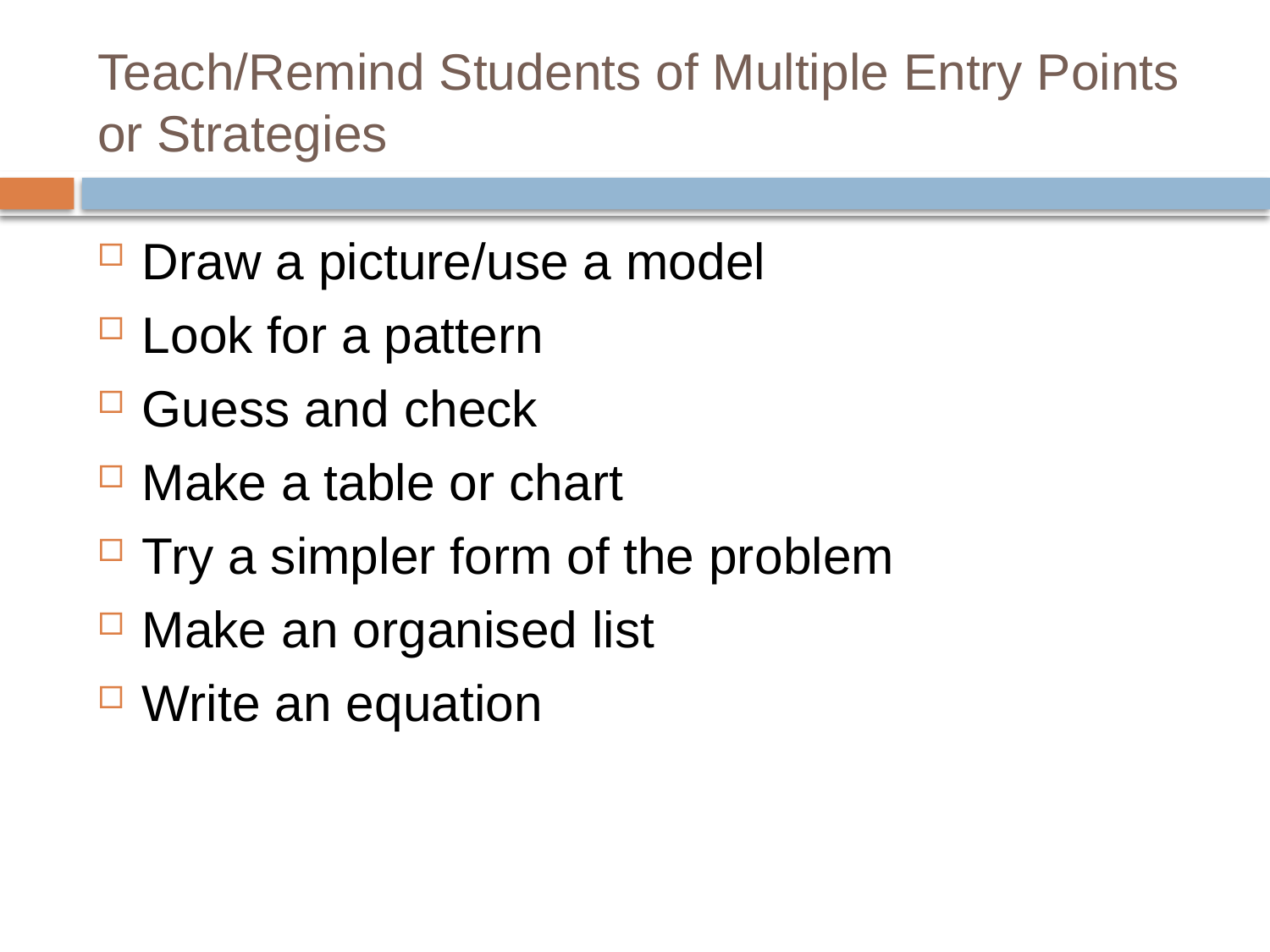

# Teach/Remind Students of Multiple Entry Points or Strategies
Draw a picture/use a model
Look for a pattern
Guess and check
Make a table or chart
Try a simpler form of the problem
Make an organised list
Write an equation